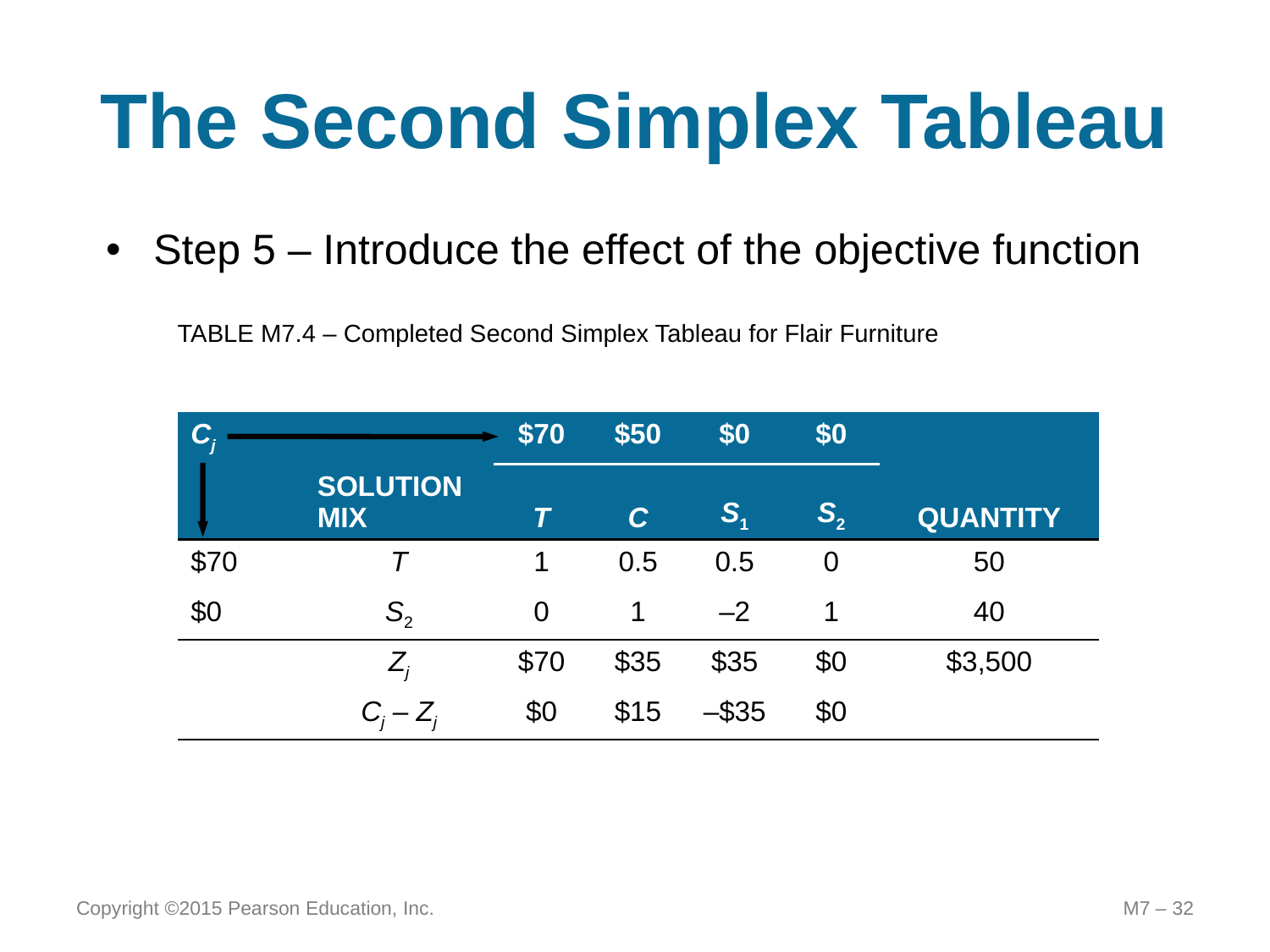

# The Second Simplex Tableau
Step 5 – Introduce the effect of the objective function
TABLE M7.4 – Completed Second Simplex Tableau for Flair Furniture
| Cj |  | $70 | $50 | $0 | $0 |  |
| --- | --- | --- | --- | --- | --- | --- |
|  | SOLUTION MIX | T | C | S1 | S2 | QUANTITY |
| $70 | T | 1 | 0.5 | 0.5 | 0 | 50 |
| $0 | S2 | 0 | 1 | –2 | 1 | 40 |
|  | Zj | $70 | $35 | $35 | $0 | $3,500 |
|  | Cj – Zj | $0 | $15 | –$35 | $0 |  |

Copyright ©2015 Pearson Education, Inc.
M7 – 32